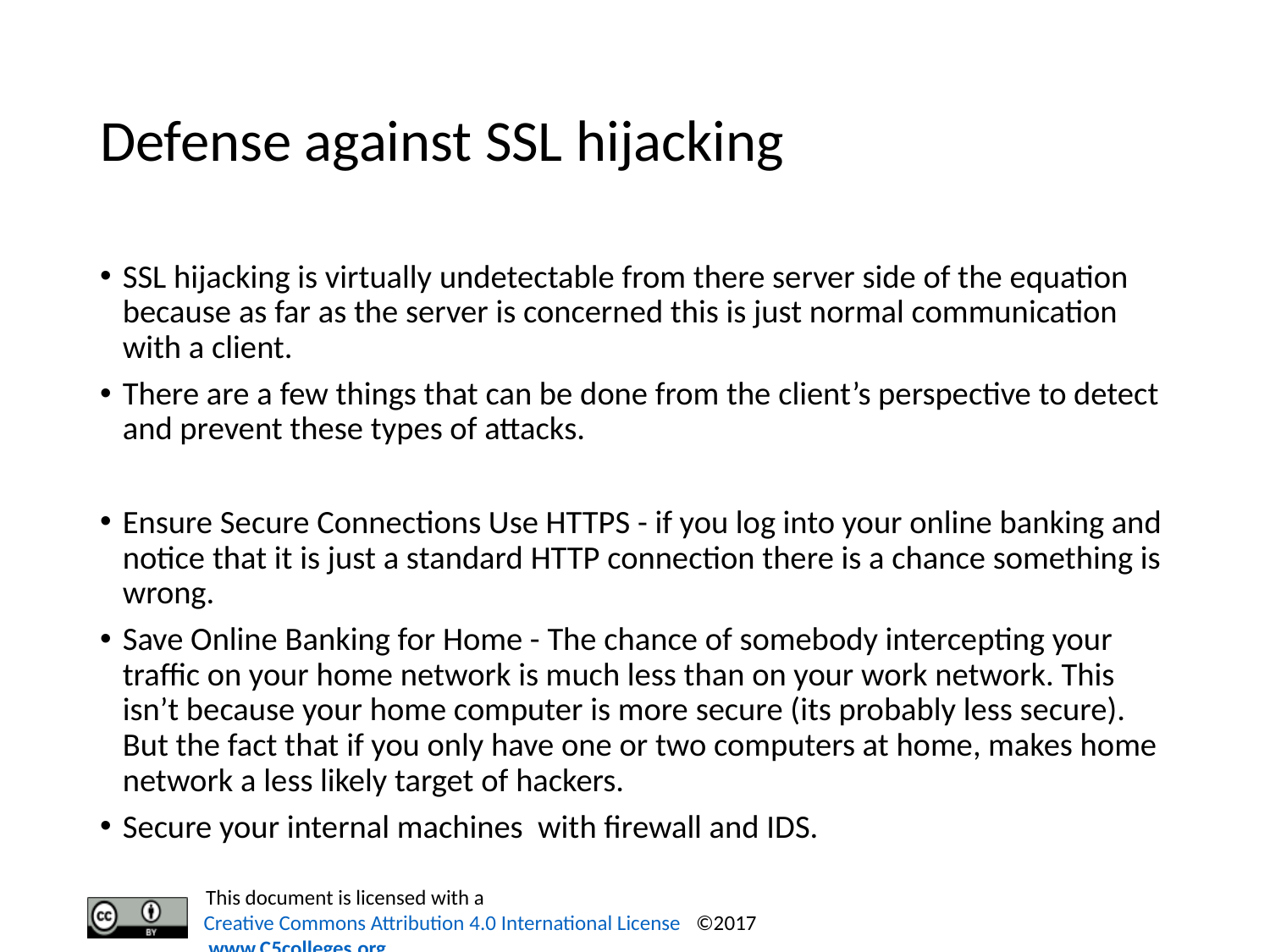

# Defense against SSL hijacking
SSL hijacking is virtually undetectable from there server side of the equation because as far as the server is concerned this is just normal communication with a client.
There are a few things that can be done from the client’s perspective to detect and prevent these types of attacks.

Ensure Secure Connections Use HTTPS - if you log into your online banking and notice that it is just a standard HTTP connection there is a chance something is wrong.
Save Online Banking for Home - The chance of somebody intercepting your traffic on your home network is much less than on your work network. This isn’t because your home computer is more secure (its probably less secure). But the fact that if you only have one or two computers at home, makes home network a less likely target of hackers.
Secure your internal machines  with firewall and IDS.